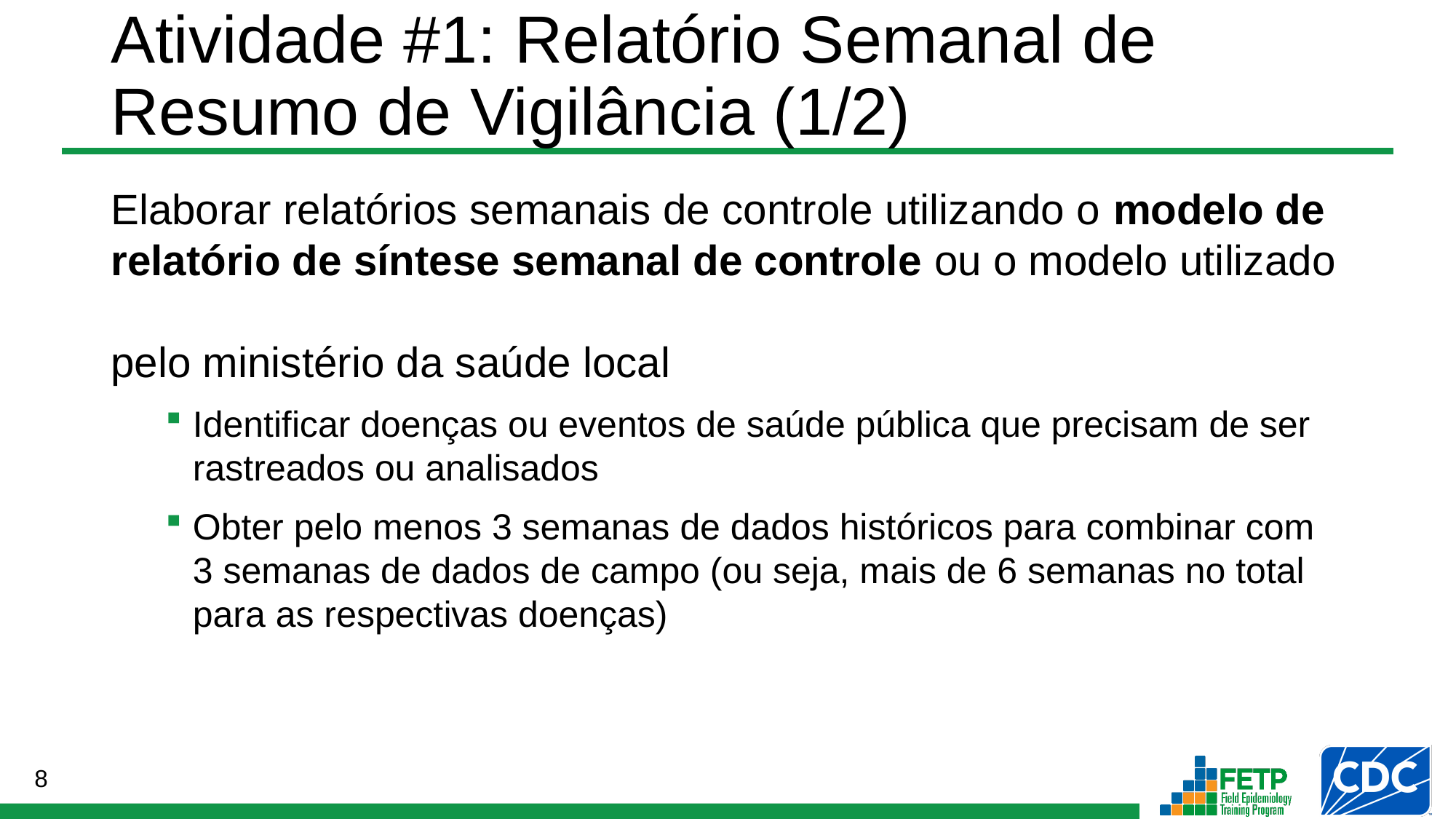

# Atividade #1: Relatório Semanal de Resumo de Vigilância (1/2)
Elaborar relatórios semanais de controle utilizando o modelo de relatório de síntese semanal de controle ou o modelo utilizado
pelo ministério da saúde local
Identificar doenças ou eventos de saúde pública que precisam de ser rastreados ou analisados
Obter pelo menos 3 semanas de dados históricos para combinar com 3 semanas de dados de campo (ou seja, mais de 6 semanas no total para as respectivas doenças)